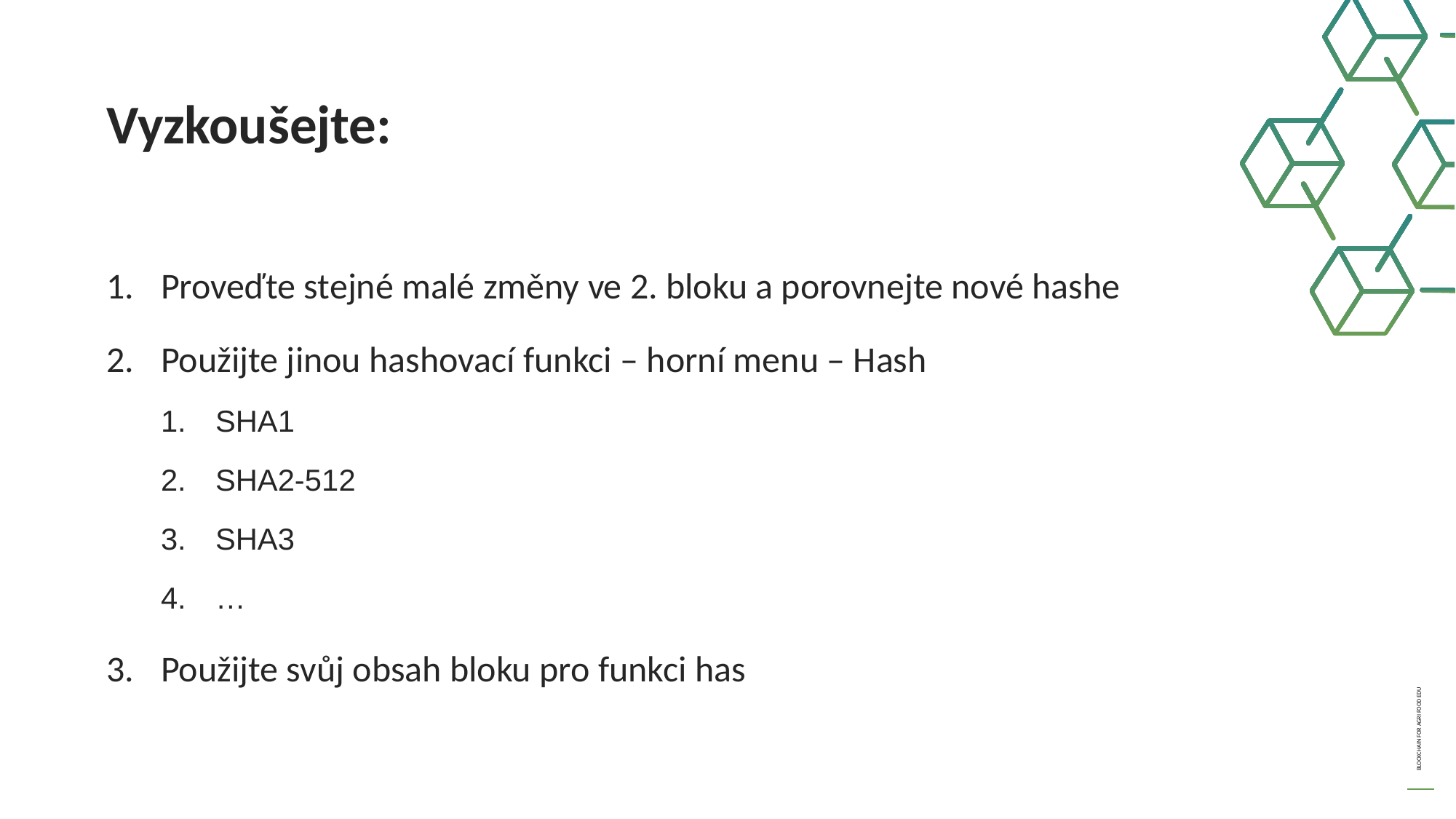

Vyzkoušejte:
Proveďte stejné malé změny ve 2. bloku a porovnejte nové hashe
Použijte jinou hashovací funkci – horní menu – Hash
SHA1
SHA2-512
SHA3
…
Použijte svůj obsah bloku pro funkci has